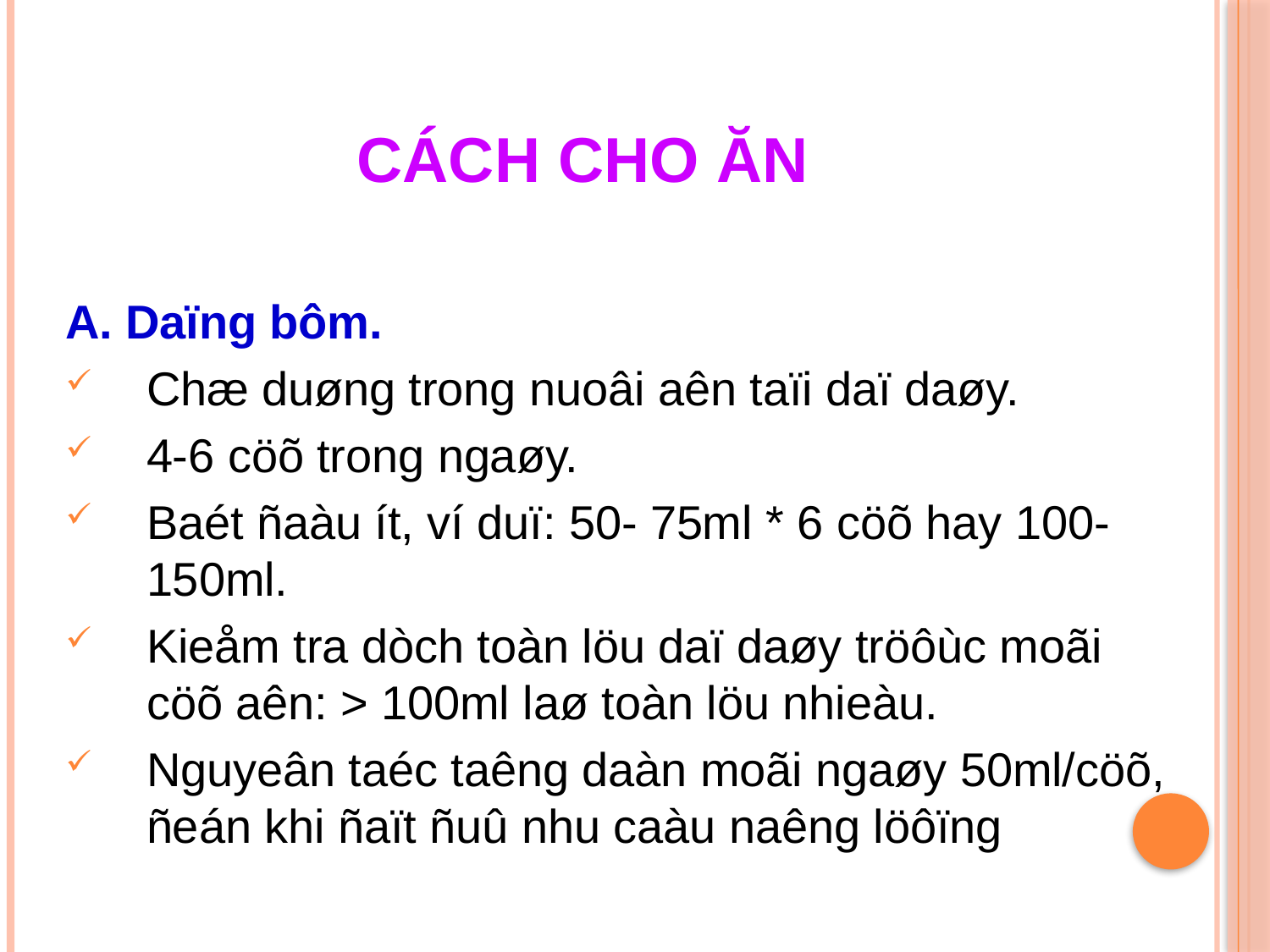

# Cách cho ăn
A. Daïng bôm.
Chæ duøng trong nuoâi aên taïi daï daøy.
4-6 cöõ trong ngaøy.
Baét ñaàu ít, ví duï: 50- 75ml * 6 cöõ hay 100- 150ml.
Kieåm tra dòch toàn löu daï daøy tröôùc moãi cöõ aên: > 100ml laø toàn löu nhieàu.
Nguyeân taéc taêng daàn moãi ngaøy 50ml/cöõ, ñeán khi ñaït ñuû nhu caàu naêng löôïng